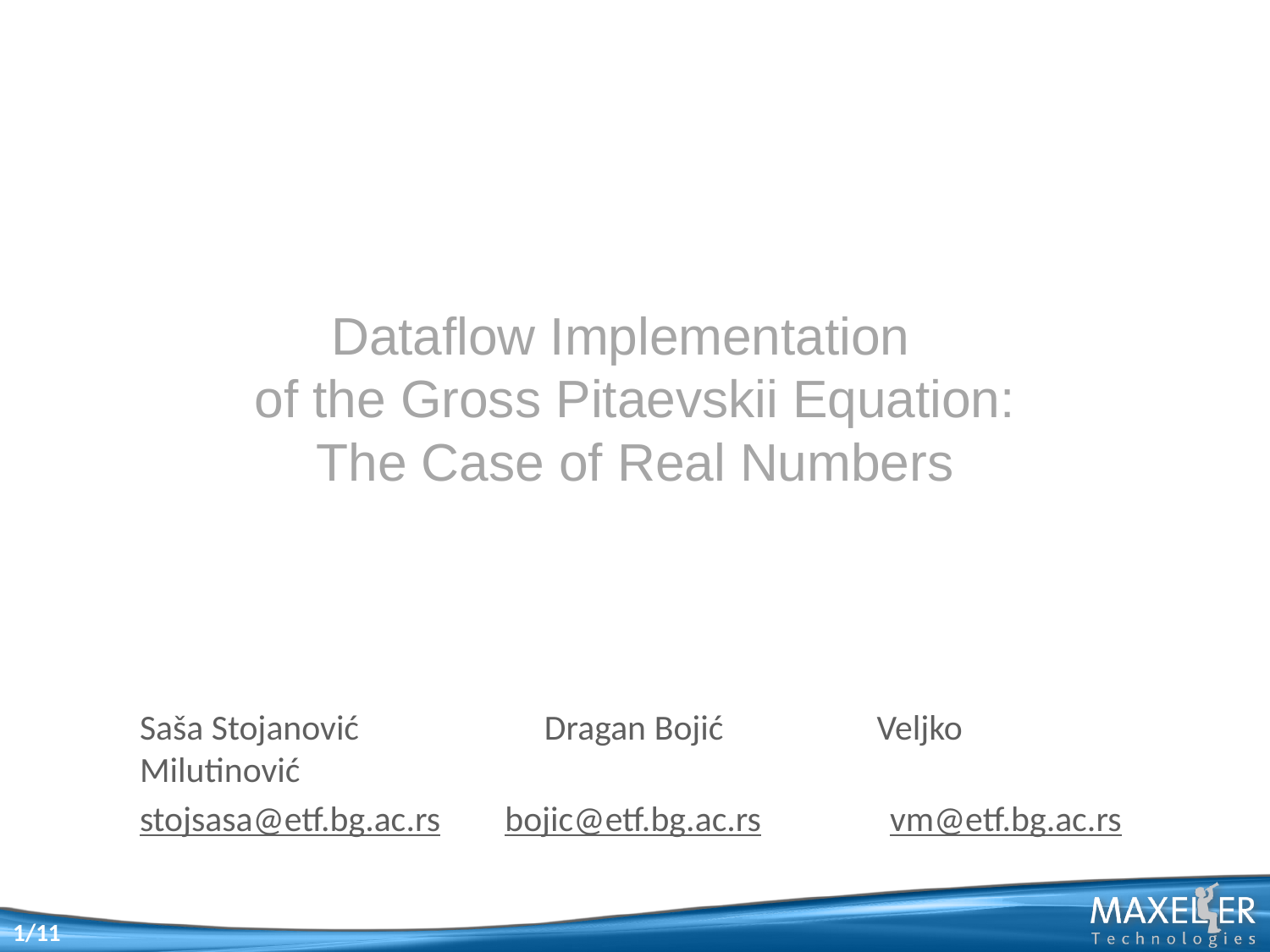

# Dataflow Implementation of the Gross Pitaevskii Equation: The Case of Real Numbers
Saša Stojanović                       Dragan Bojić                   Veljko Milutinović
stojsasa@etf.bg.ac.rs        bojic@etf.bg.ac.rs                vm@etf.bg.ac.rs

1/11